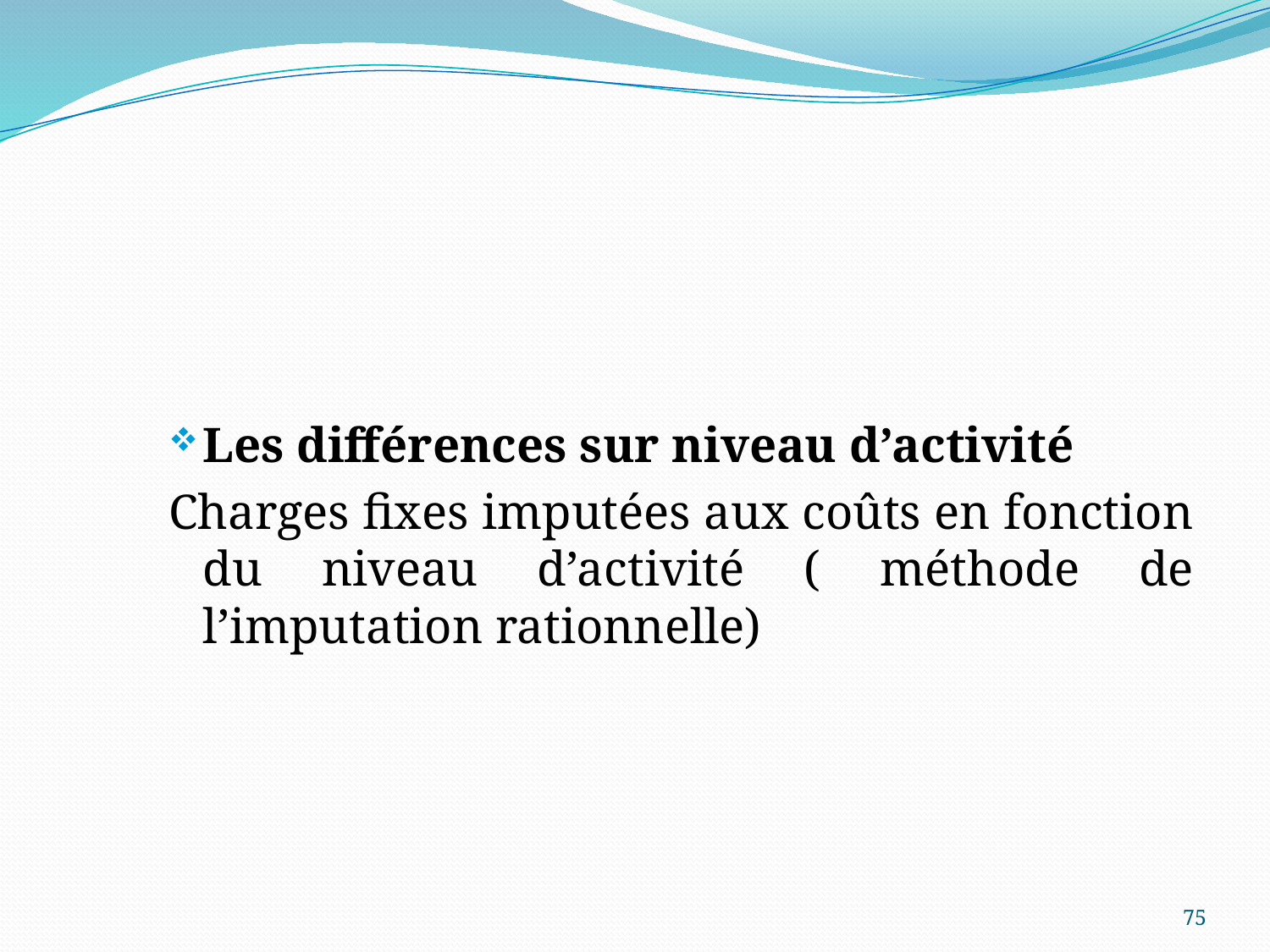

#
Les différences sur niveau d’activité
Charges fixes imputées aux coûts en fonction du niveau d’activité ( méthode de l’imputation rationnelle)

75